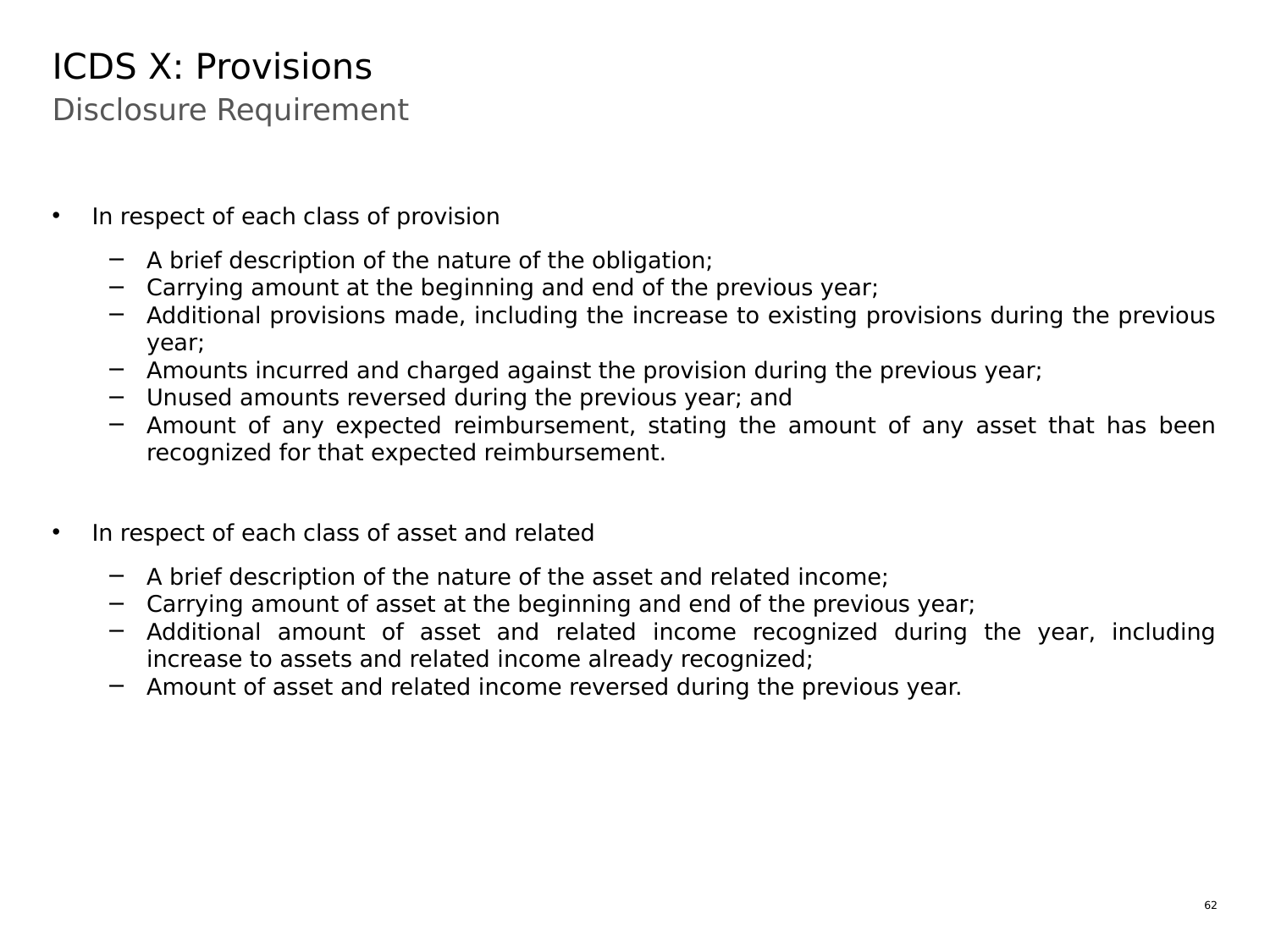

# ICDS X: Provisions
Disclosure Requirement
In respect of each class of provision
A brief description of the nature of the obligation;
Carrying amount at the beginning and end of the previous year;
Additional provisions made, including the increase to existing provisions during the previous year;
Amounts incurred and charged against the provision during the previous year;
Unused amounts reversed during the previous year; and
Amount of any expected reimbursement, stating the amount of any asset that has been recognized for that expected reimbursement.

In respect of each class of asset and related
A brief description of the nature of the asset and related income;
Carrying amount of asset at the beginning and end of the previous year;
Additional amount of asset and related income recognized during the year, including increase to assets and related income already recognized;
Amount of asset and related income reversed during the previous year.